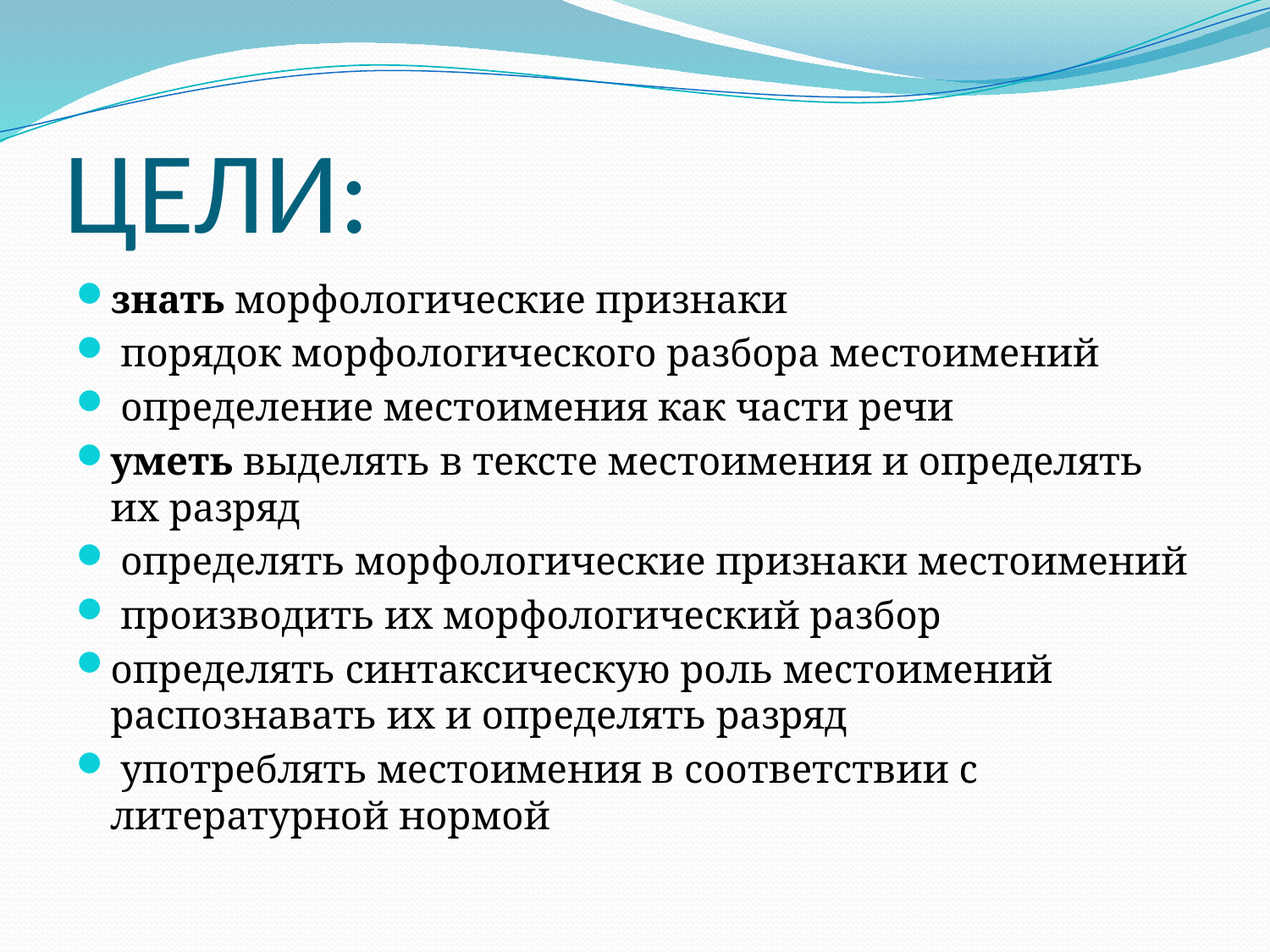

# ЦЕЛИ:
знать морфологические признаки
 порядок морфологического разбора местоимений
 определение местоимения как части речи
уметь выделять в тексте местоимения и определять их разряд
 определять морфологические признаки местоимений
 производить их морфологический разбор
определять синтаксическую роль местоимений распознавать их и определять разряд
 употреблять местоимения в соответствии с литературной нормой